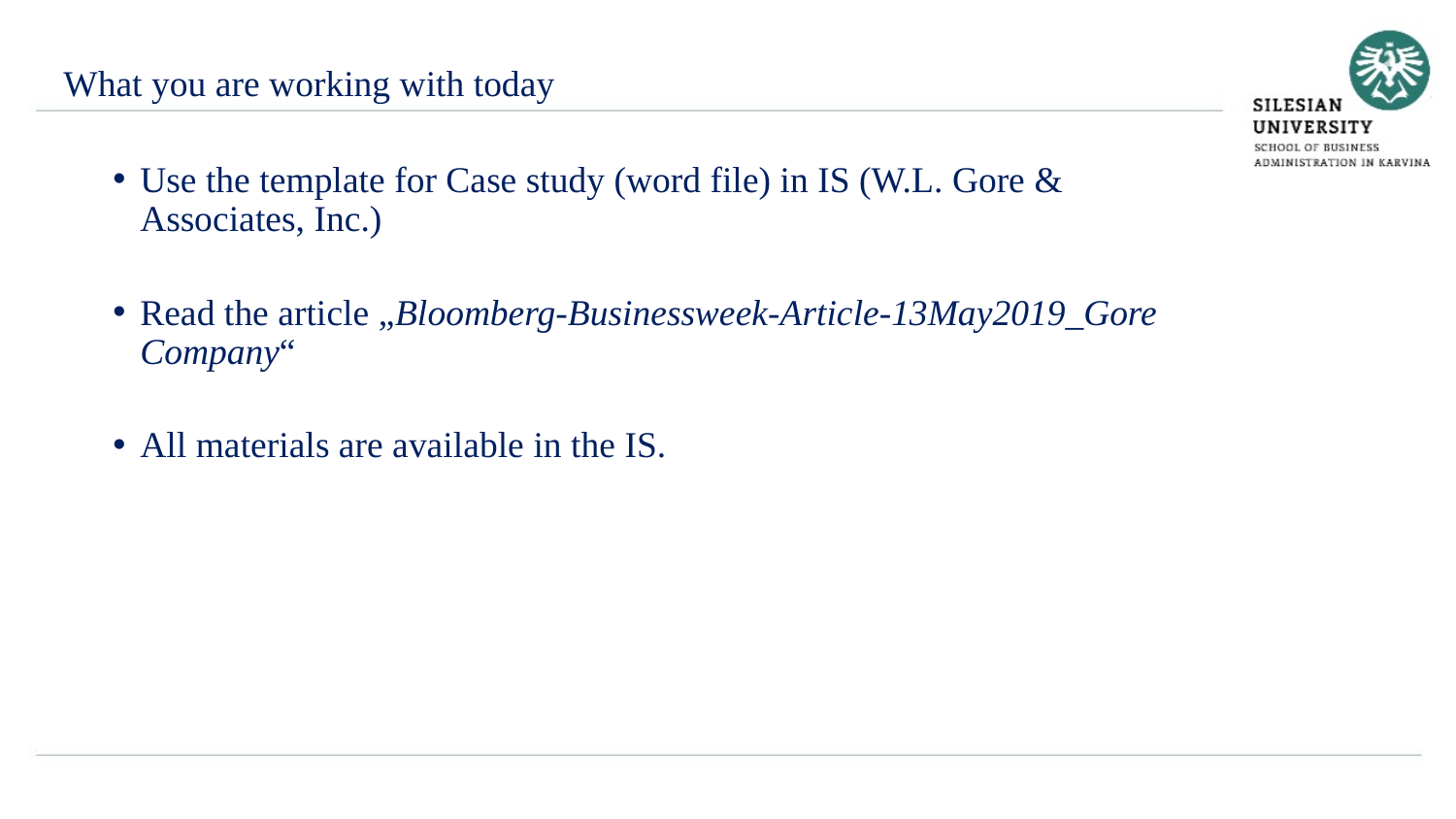

What you are working with today
Use the template for Case study (word file) in IS (W.L. Gore & Associates, Inc.)

Read the article „Bloomberg-Businessweek-Article-13May2019_Gore Company“

All materials are available in the IS.